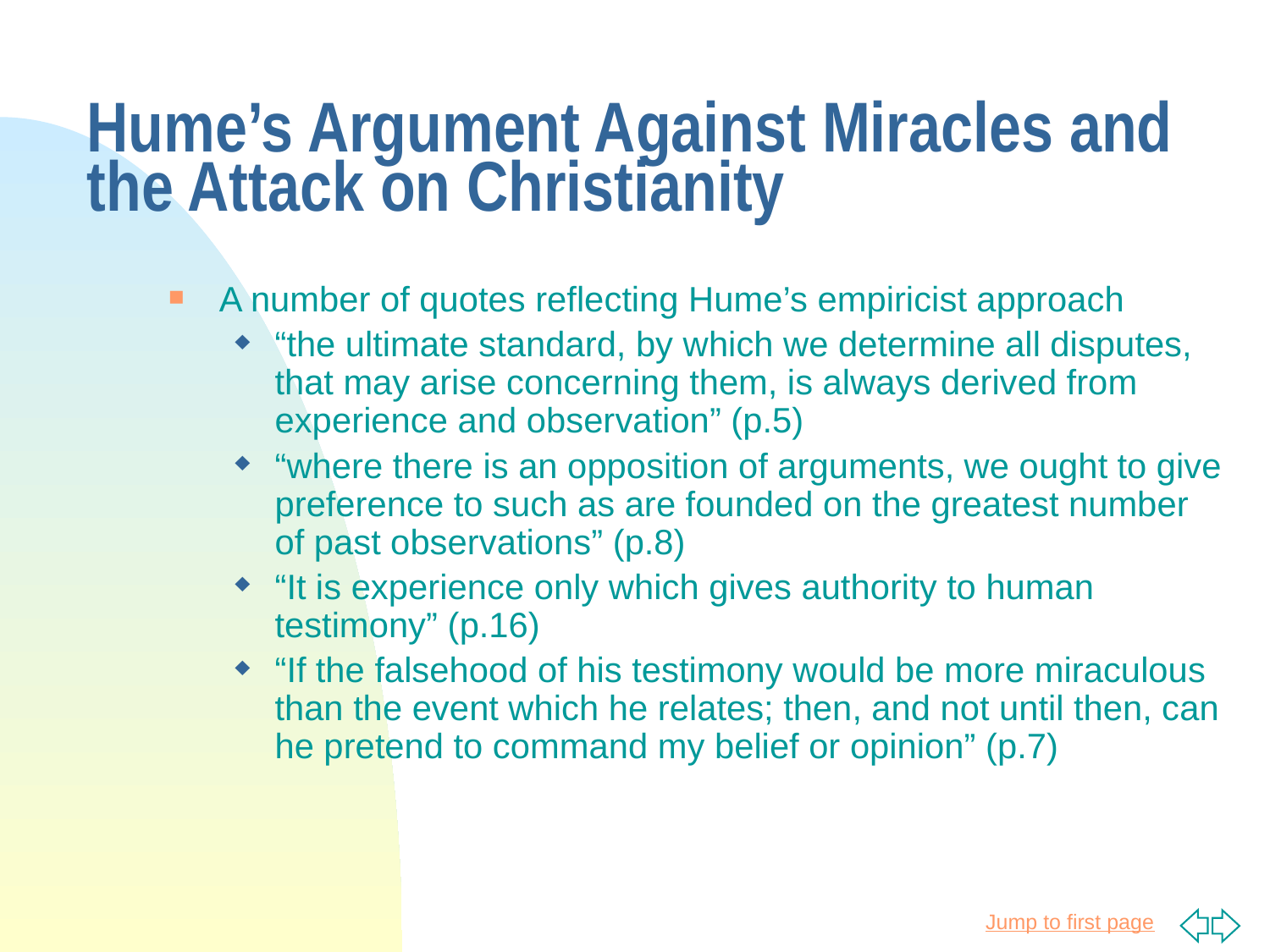

# Hume’s Argument Against Miracles and the Attack on Christianity
A number of quotes reflecting Hume’s empiricist approach
“the ultimate standard, by which we determine all disputes, that may arise concerning them, is always derived from experience and observation” (p.5)
“where there is an opposition of arguments, we ought to give preference to such as are founded on the greatest number of past observations” (p.8)
“It is experience only which gives authority to human testimony” (p.16)
“If the falsehood of his testimony would be more miraculous than the event which he relates; then, and not until then, can he pretend to command my belief or opinion” (p.7)